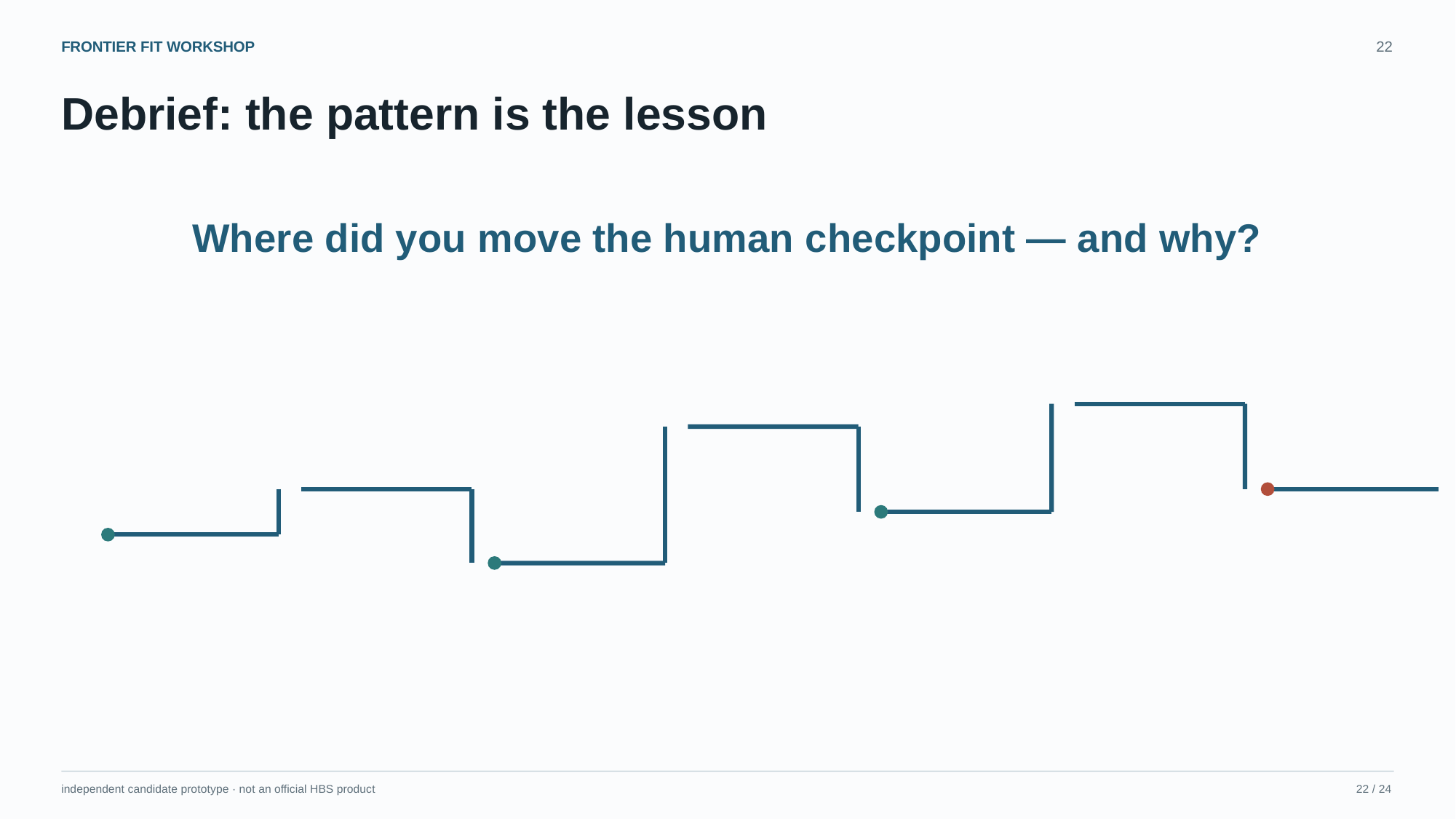

FRONTIER FIT WORKSHOP
22
Debrief: the pattern is the lesson
Where did you move the human checkpoint — and why?

independent candidate prototype · not an official HBS product
22 / 24